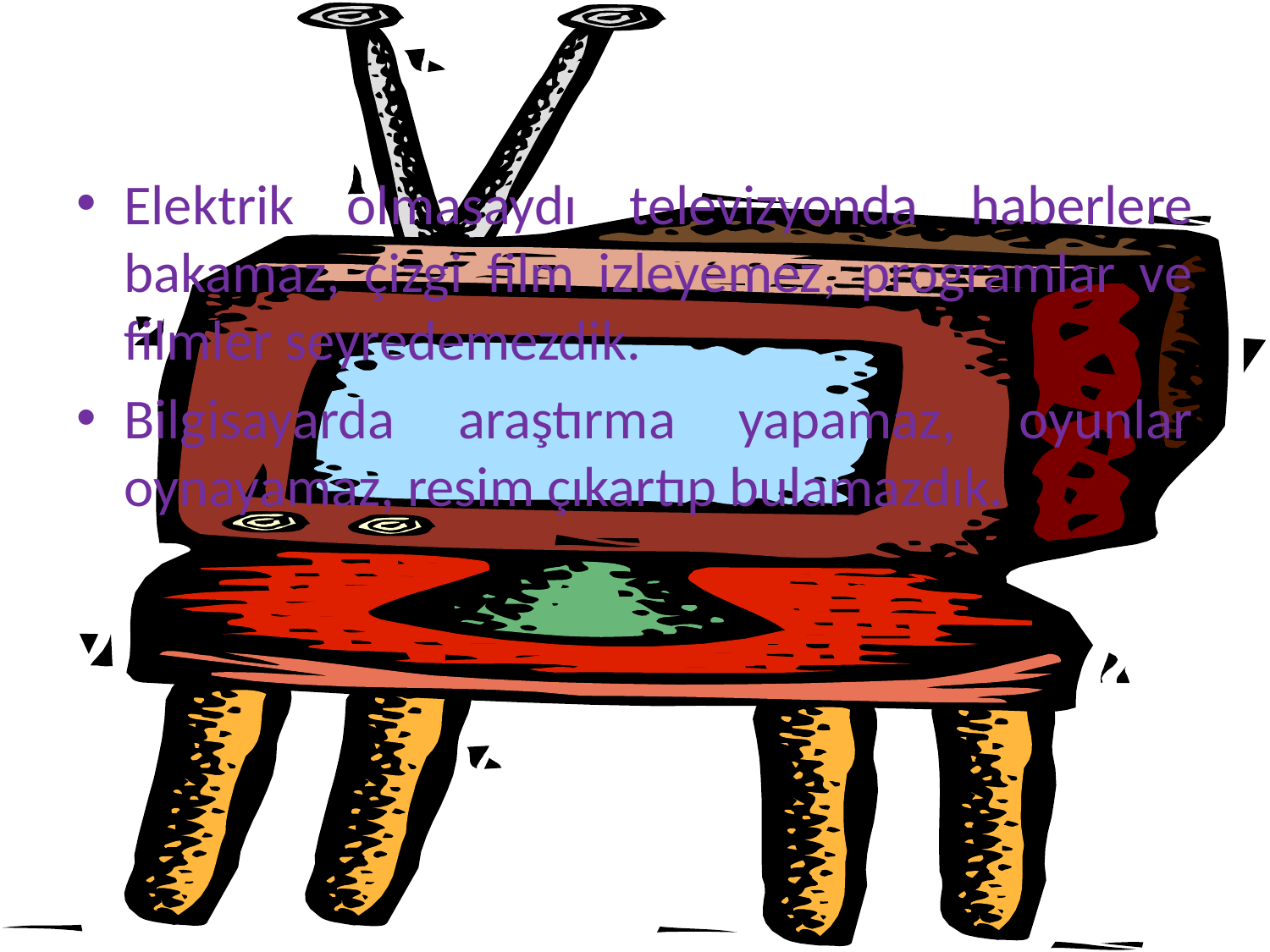

Elektrik olmasaydı televizyonda haberlere bakamaz, çizgi film izleyemez, programlar ve filmler seyredemezdik.
Bilgisayarda araştırma yapamaz, oyunlar oynayamaz, resim çıkartıp bulamazdık.